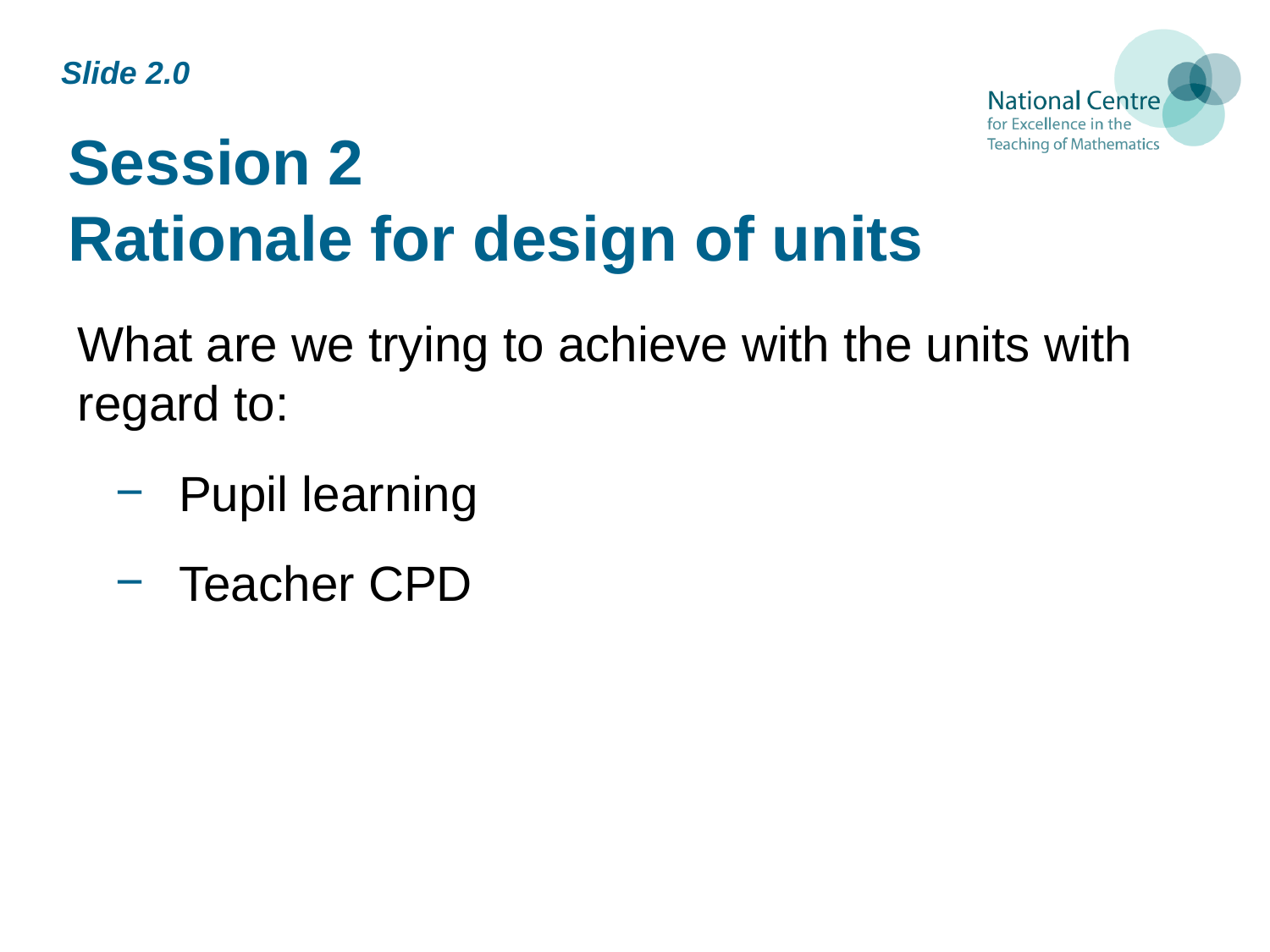

Slide 2.0
# Session 2 Rationale for design of units
What are we trying to achieve with the units with regard to:
Pupil learning
Teacher CPD